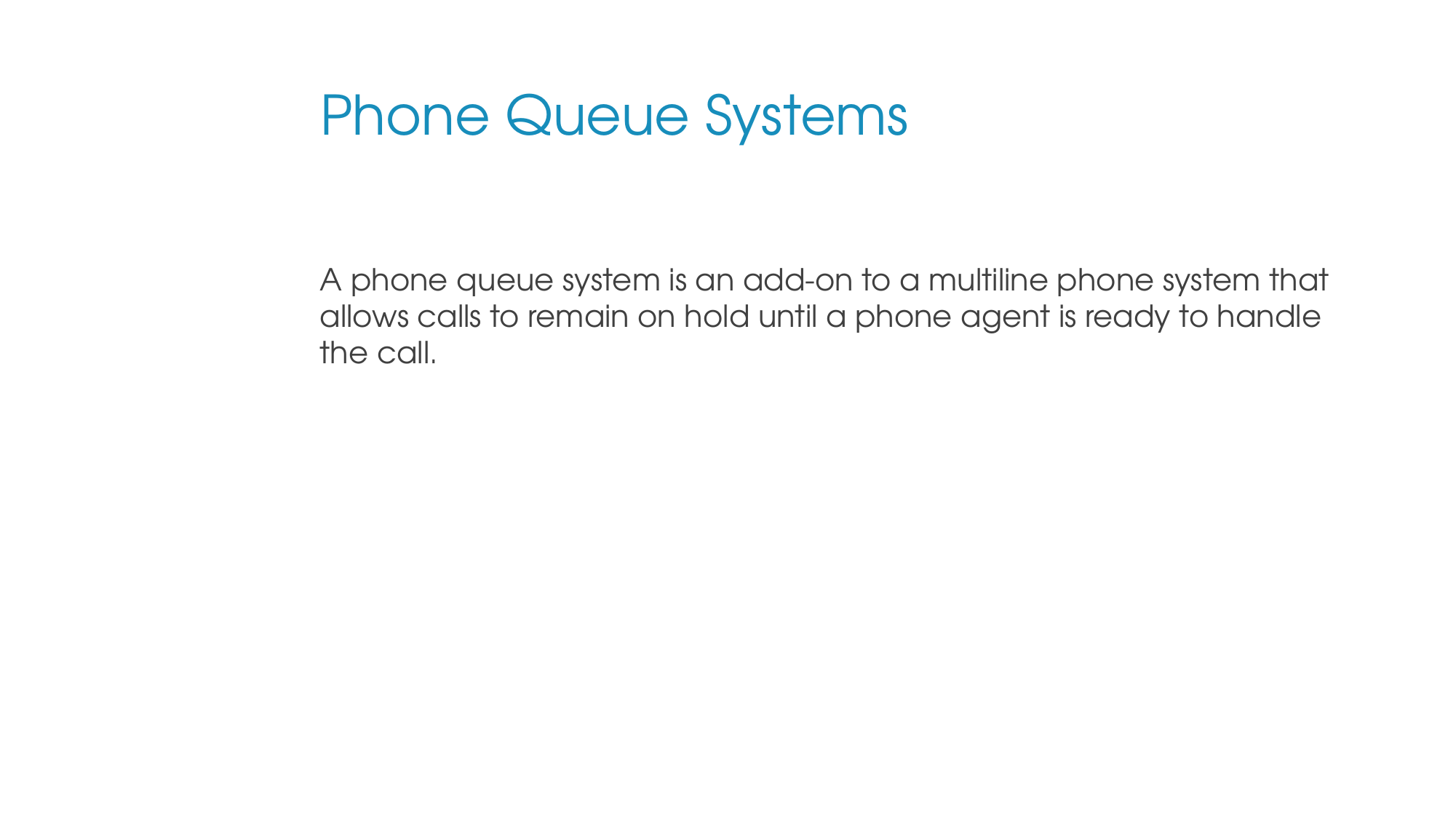

# Phone Queue Systems
A phone queue system is an add-on to a multiline phone system that allows calls to remain on hold until a phone agent is ready to handle the call.